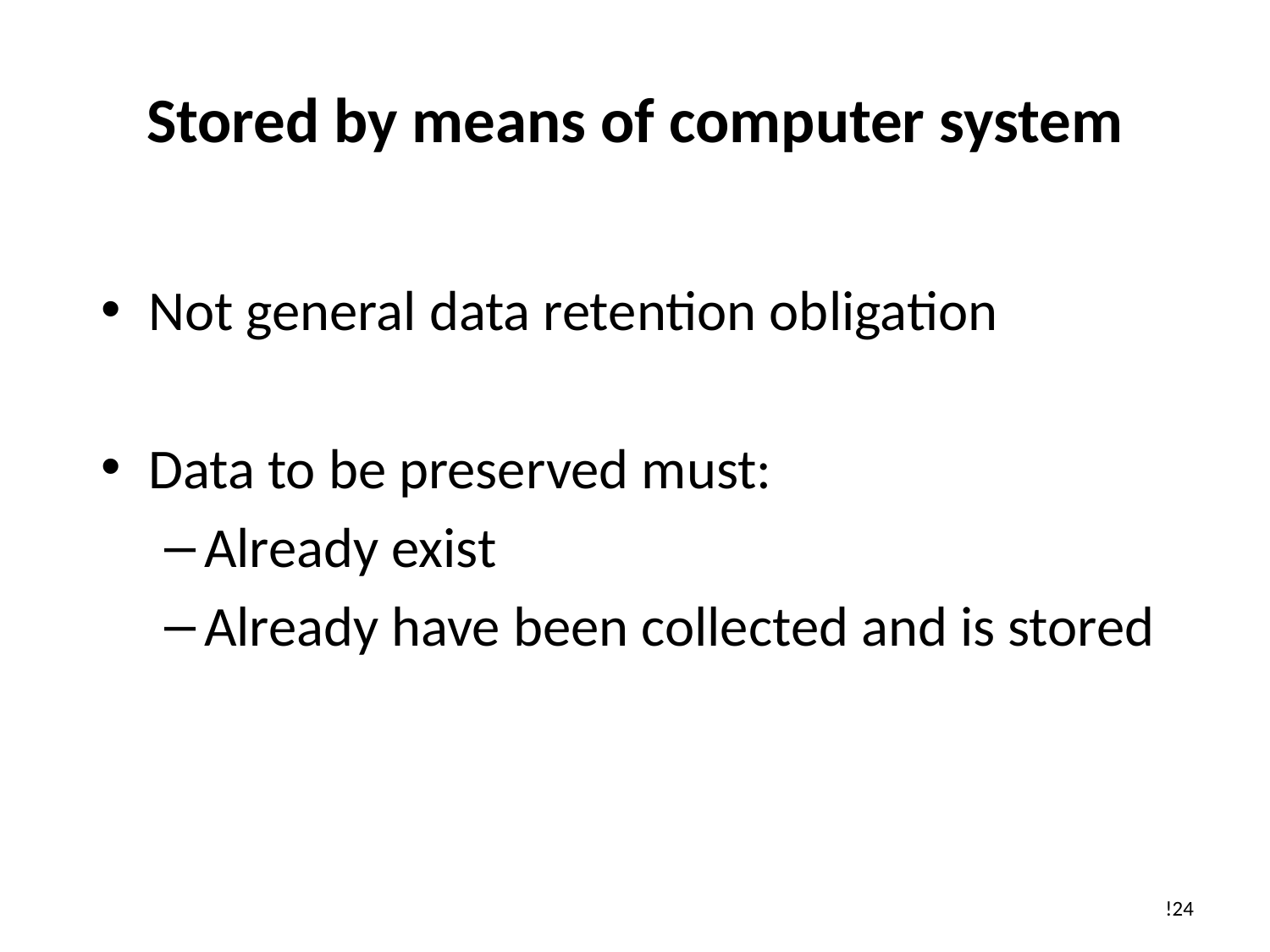

# Stored by means of computer system
Not general data retention obligation

Data to be preserved must:
Already exist
Already have been collected and is stored

!24